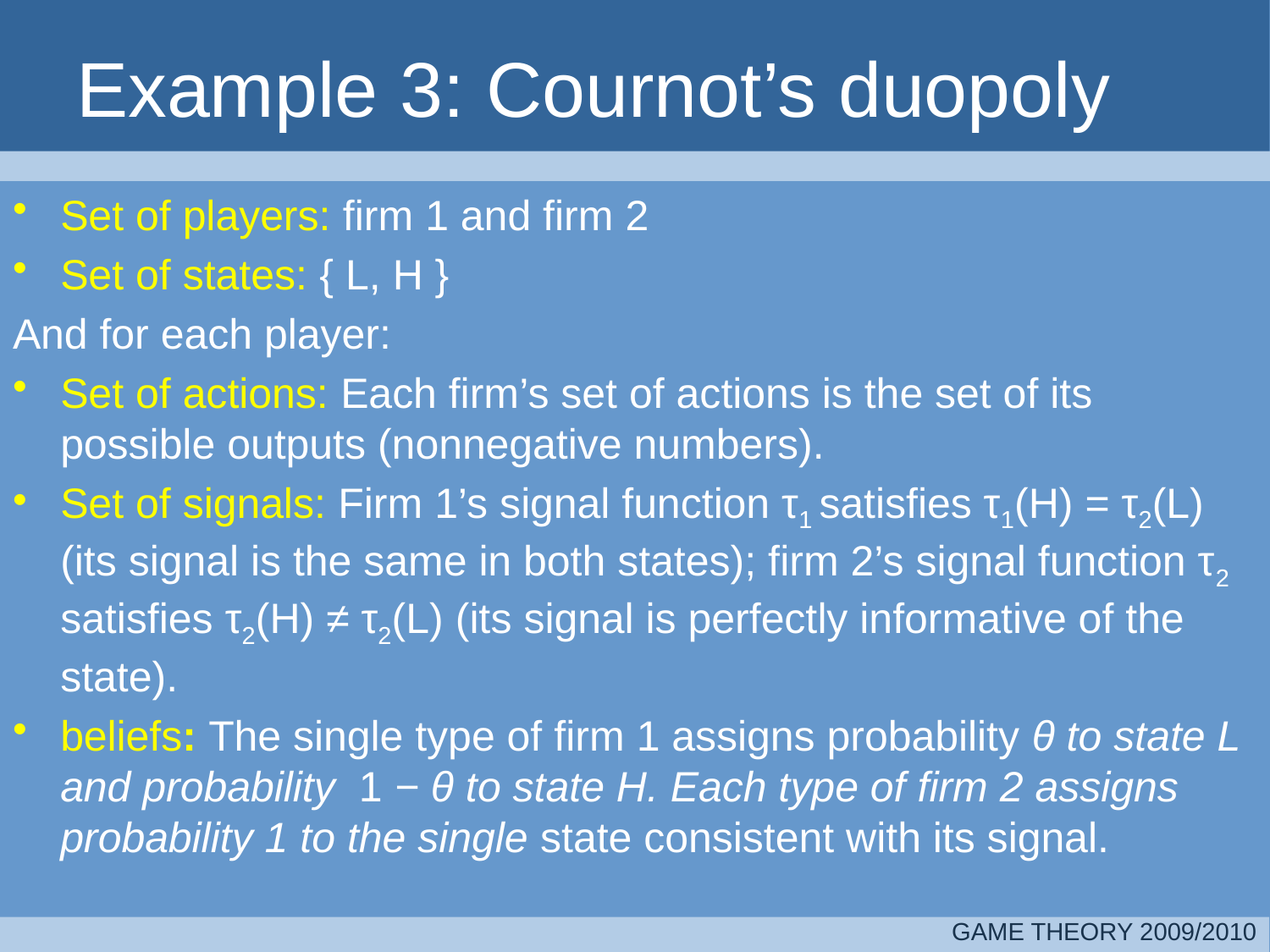

# Example 3: Cournot’s duopoly
Set of players: firm 1 and firm 2
Set of states: { L, H }
And for each player:
Set of actions: Each firm’s set of actions is the set of its possible outputs (nonnegative numbers).
Set of signals: Firm 1’s signal function τ1 satisfies τ1(H) = τ2(L) (its signal is the same in both states); firm 2’s signal function τ2 satisfies τ2(H) ≠ τ2(L) (its signal is perfectly informative of the state).
beliefs: The single type of firm 1 assigns probability θ to state L and probability  1 − θ to state H. Each type of firm 2 assigns probability 1 to the single state consistent with its signal.
GAME THEORY 2009/2010